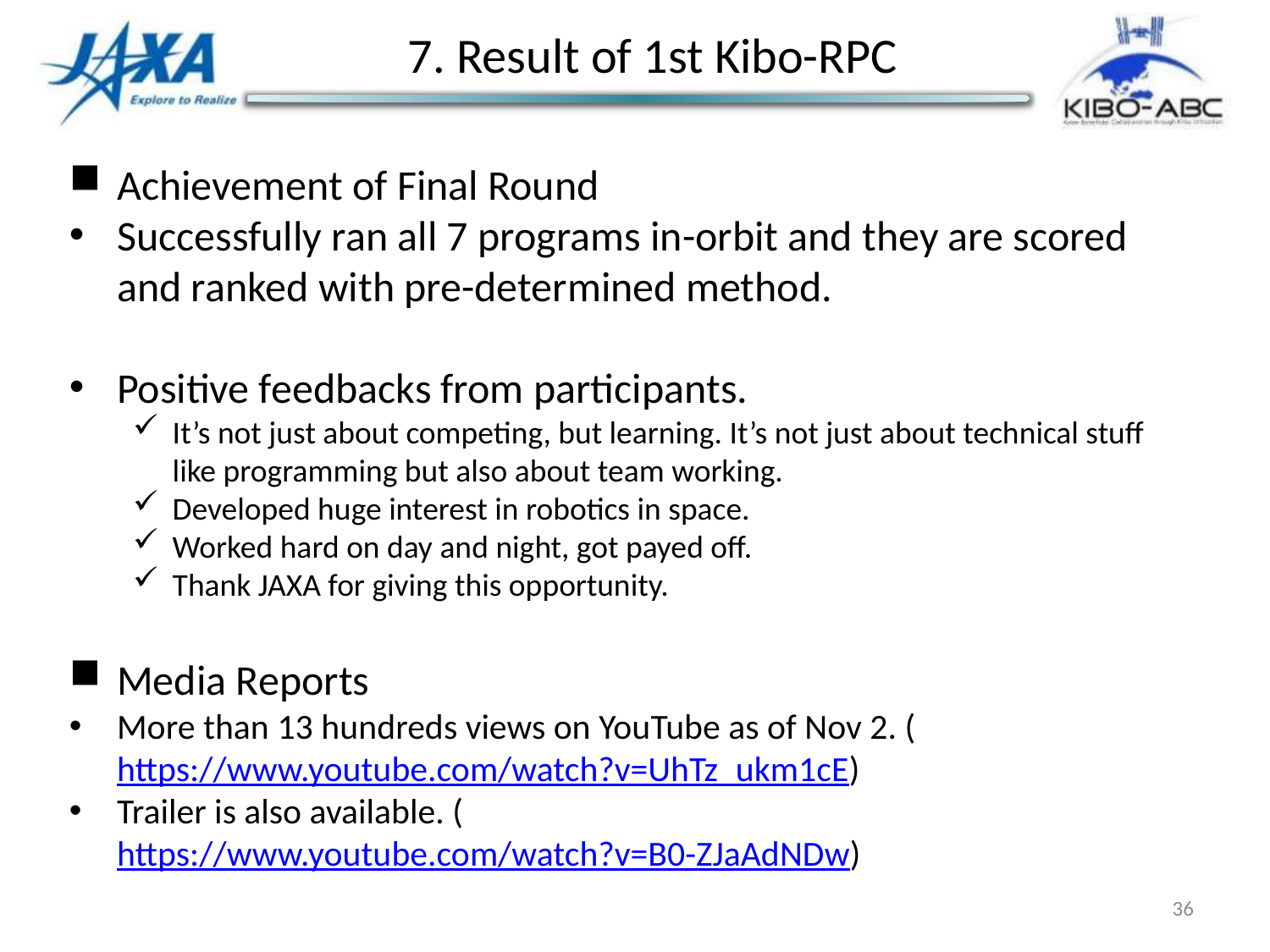

7. Result of 1st Kibo-RPC
Achievement of Final Round
Successfully ran all 7 programs in-orbit and they are scored and ranked with pre-determined method.

Positive feedbacks from participants.
It’s not just about competing, but learning. It’s not just about technical stuff like programming but also about team working.
Developed huge interest in robotics in space.
Worked hard on day and night, got payed off.
Thank JAXA for giving this opportunity.

Media Reports
More than 13 hundreds views on YouTube as of Nov 2. (https://www.youtube.com/watch?v=UhTz_ukm1cE)
Trailer is also available. (https://www.youtube.com/watch?v=B0-ZJaAdNDw)

36